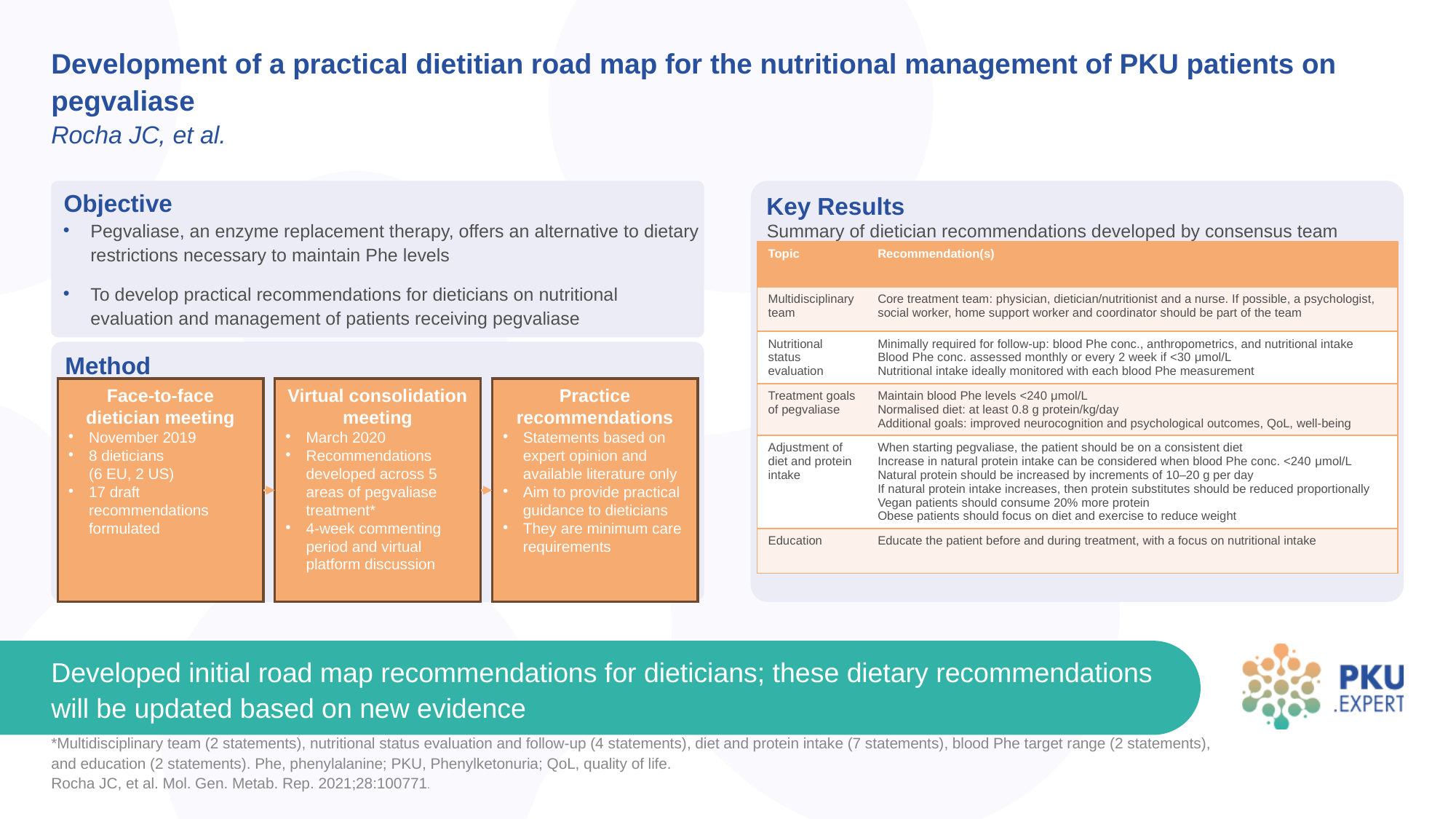

# Development of a practical dietitian road map for the nutritional management of PKU patients on pegvaliase Rocha JC, et al.
Pegvaliase, an enzyme replacement therapy, offers an alternative to dietary restrictions necessary to maintain Phe levels
To develop practical recommendations for dieticians on nutritional evaluation and management of patients receiving pegvaliase
Summary of dietician recommendations developed by consensus team

| Topic | Recommendation(s) |
| --- | --- |
| Multidisciplinary team | Core treatment team: physician, dietician/nutritionist and a nurse. If possible, a psychologist, social worker, home support worker and coordinator should be part of the team |
| Nutritional status evaluation | Minimally required for follow-up: blood Phe conc., anthropometrics, and nutritional intake Blood Phe conc. assessed monthly or every 2 week if <30 μmol/L Nutritional intake ideally monitored with each blood Phe measurement |
| Treatment goals of pegvaliase | Maintain blood Phe levels <240 μmol/L Normalised diet: at least 0.8 g protein/kg/day Additional goals: improved neurocognition and psychological outcomes, QoL, well-being |
| Adjustment of diet and protein intake | When starting pegvaliase, the patient should be on a consistent diet Increase in natural protein intake can be considered when blood Phe conc. <240 μmol/L Natural protein should be increased by increments of 10–20 g per day If natural protein intake increases, then protein substitutes should be reduced proportionally Vegan patients should consume 20% more protein Obese patients should focus on diet and exercise to reduce weight |
| Education | Educate the patient before and during treatment, with a focus on nutritional intake |
Face-to-face dietician meeting
November 2019
8 dieticians
(6 EU, 2 US)
17 draft recommendations formulated
Virtual consolidation meeting
March 2020
Recommendations developed across 5 areas of pegvaliase treatment*
4-week commenting period and virtual platform discussion
Practice recommendations
Statements based on expert opinion and available literature only
Aim to provide practical guidance to dieticians
They are minimum care requirements
Developed initial road map recommendations for dieticians; these dietary recommendations will be updated based on new evidence
*Multidisciplinary team (2 statements), nutritional status evaluation and follow-up (4 statements), diet and protein intake (7 statements), blood Phe target range (2 statements), and education (2 statements). Phe, phenylalanine; PKU, Phenylketonuria; QoL, quality of life.
Rocha JC, et al. Mol. Gen. Metab. Rep. 2021;28:100771.